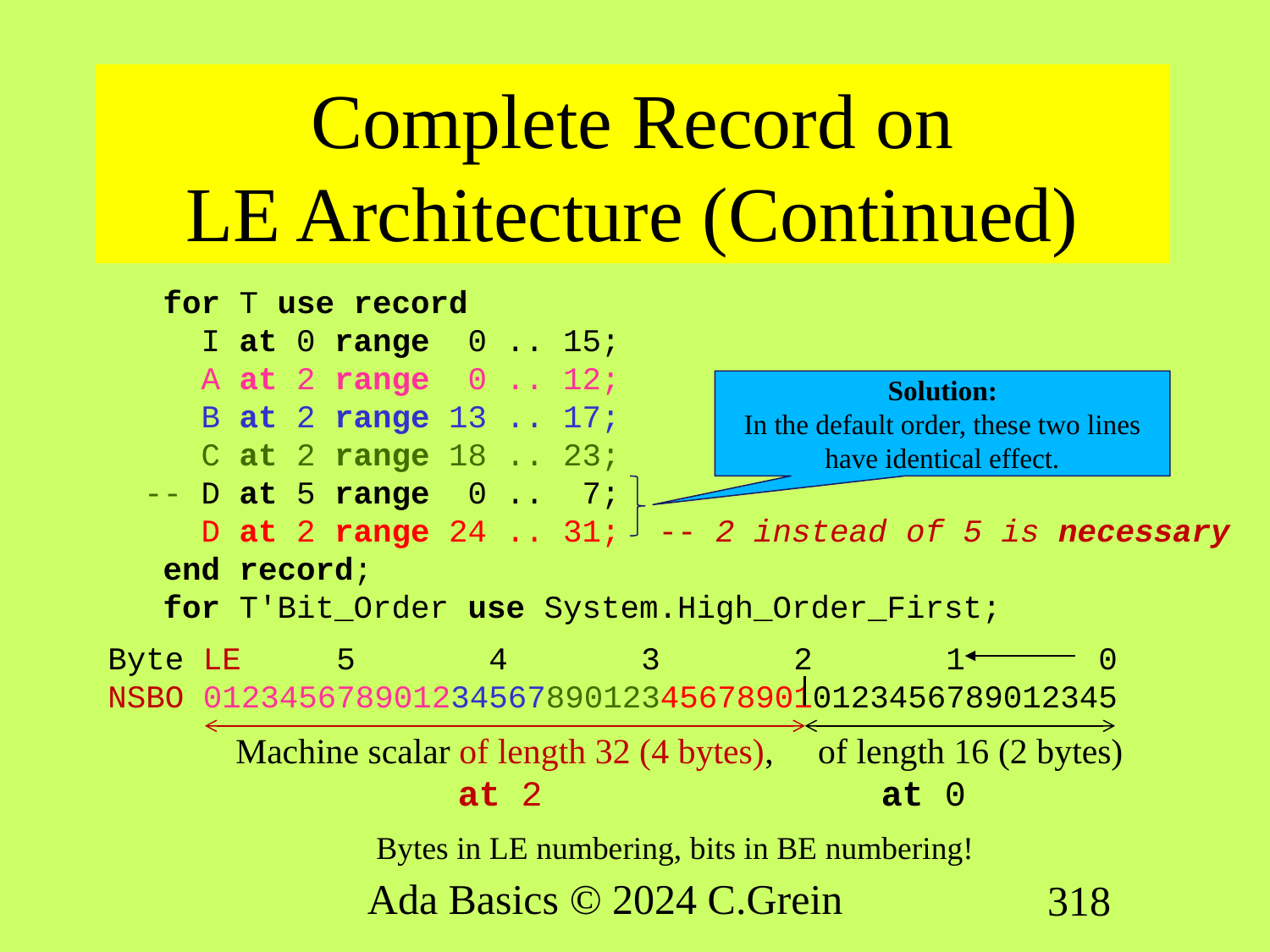

# Complete Record on LE Architecture (Continued)
 for T use record
   I at 0 range  0 .. 15;
   A at 2 range  0 .. 12;
   B at 2 range 13 .. 17;
   C at 2 range 18 .. 23;
-- D at 5 range  0 ..  7;
   D at 2 range 24 .. 31;  -- 2 instead of 5 is necessary
 end record;
 for T'Bit_Order use System.High_Order_First;
Byte LE     5       4       3       2       1       0
NSBO 012345678901234567890123456789010123456789012345
      Machine scalar of length 32 (4 bytes),     of length 16 (2 bytes)
                               at 2                at 0
Bytes in LE numbering, bits in BE numbering!

Solution:
In the default order, these two lines have identical effect.

Ada Basics © 2024 C.Grein
318